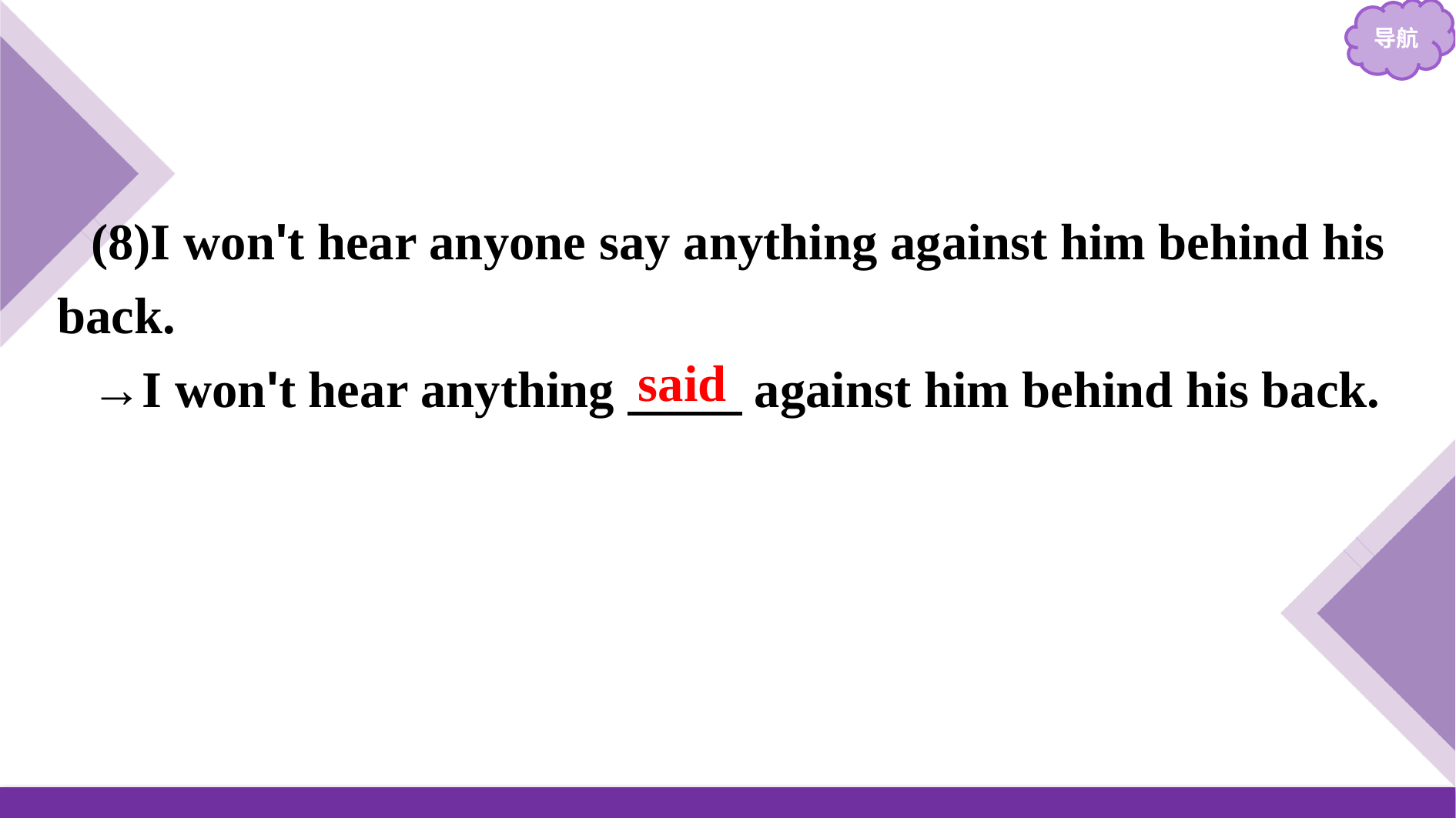

(8)I won't hear anyone say anything against him behind his back.
→I won't hear anything　　 against him behind his back.
said